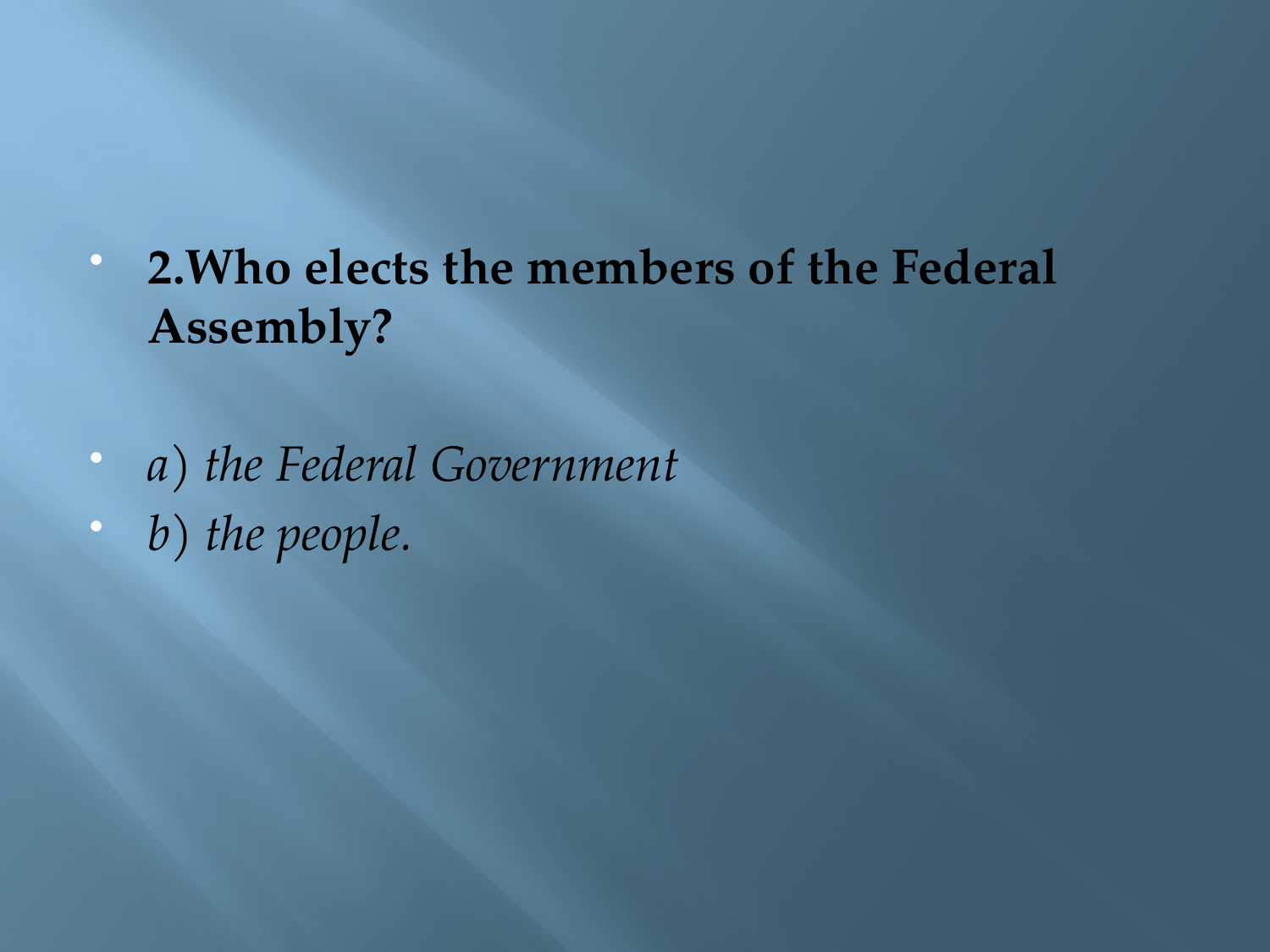

# 2.Who elects the members of the Federal Assembly?

a) the Federal Government
b) the people.